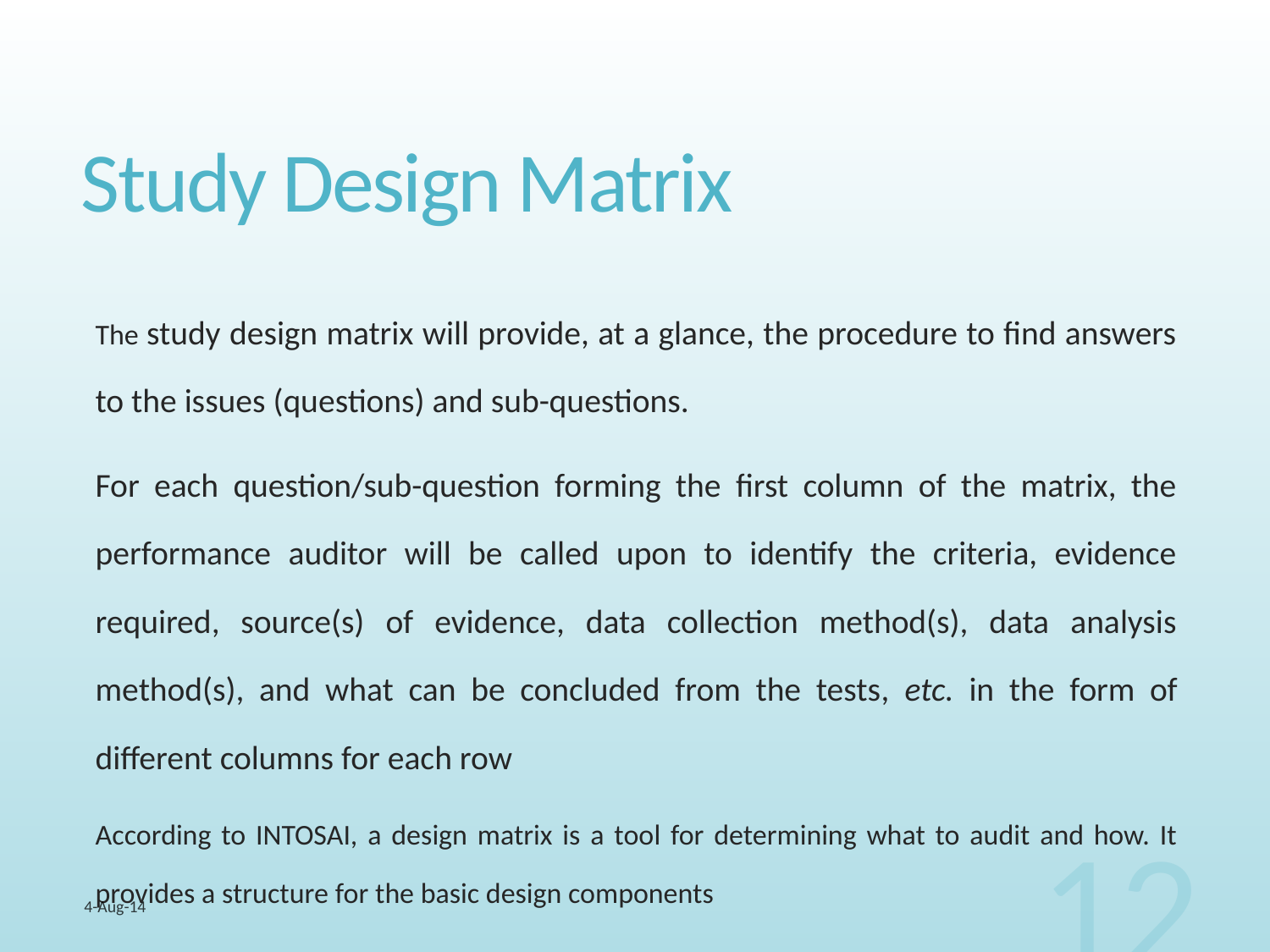

# Study Design Matrix
The study design matrix will provide, at a glance, the procedure to find answers to the issues (questions) and sub-questions.
For each question/sub-question forming the first column of the matrix, the performance auditor will be called upon to identify the criteria, evidence required, source(s) of evidence, data collection method(s), data analysis method(s), and what can be concluded from the tests, etc. in the form of different columns for each row
According to INTOSAI, a design matrix is a tool for determining what to audit and how. It provides a structure for the basic design components

12
4-Aug-14